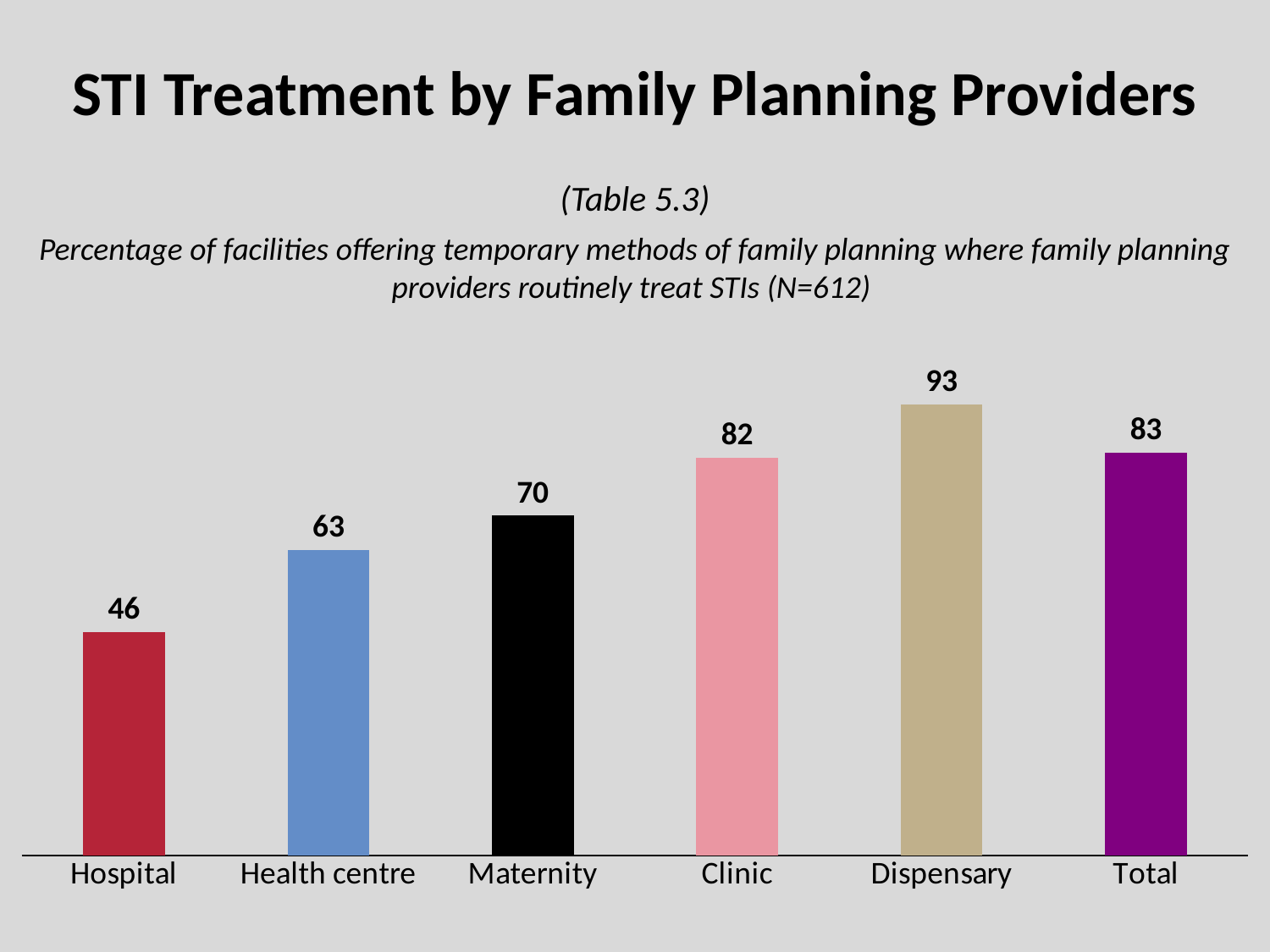

# STI Treatment by Family Planning Providers
(Table 5.3)
Percentage of facilities offering temporary methods of family planning where family planning providers routinely treat STIs (N=612)

### Chart

| Category |  |
|---|---|
| Hospital | 46.0 |
| Health centre | 63.0 |
| Maternity | 70.0 |
| Clinic | 82.0 |
| Dispensary | 93.0 |
| Total | 83.0 |